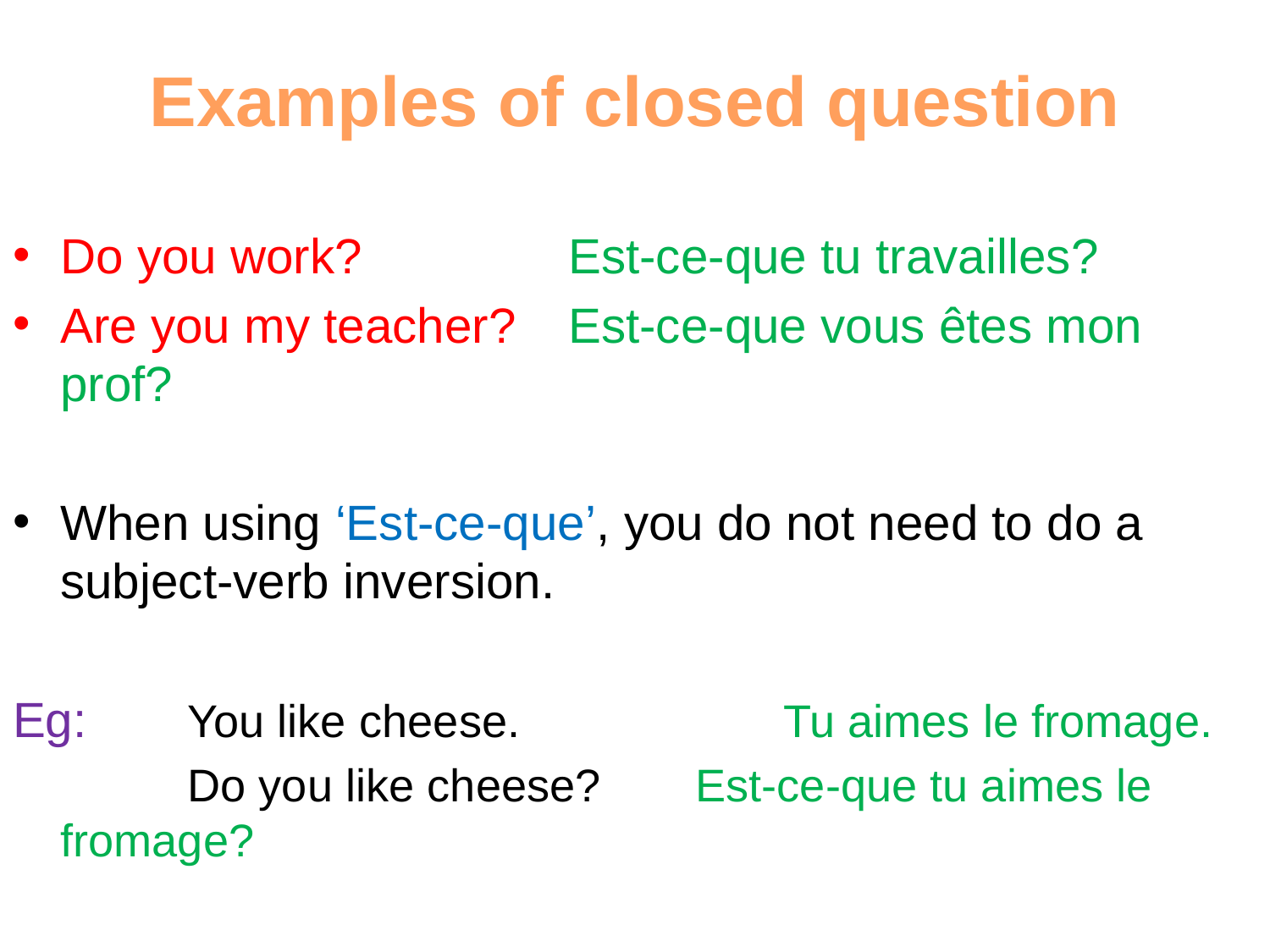

Examples of closed question
Do you work?		Est-ce-que tu travailles?
Are you my teacher?	Est-ce-que vous êtes mon prof?

When using ‘Est-ce-que’, you do not need to do a subject-verb inversion.

Eg:	You like cheese.		       Tu aimes le fromage.
		Do you like cheese?	Est-ce-que tu aimes le fromage?